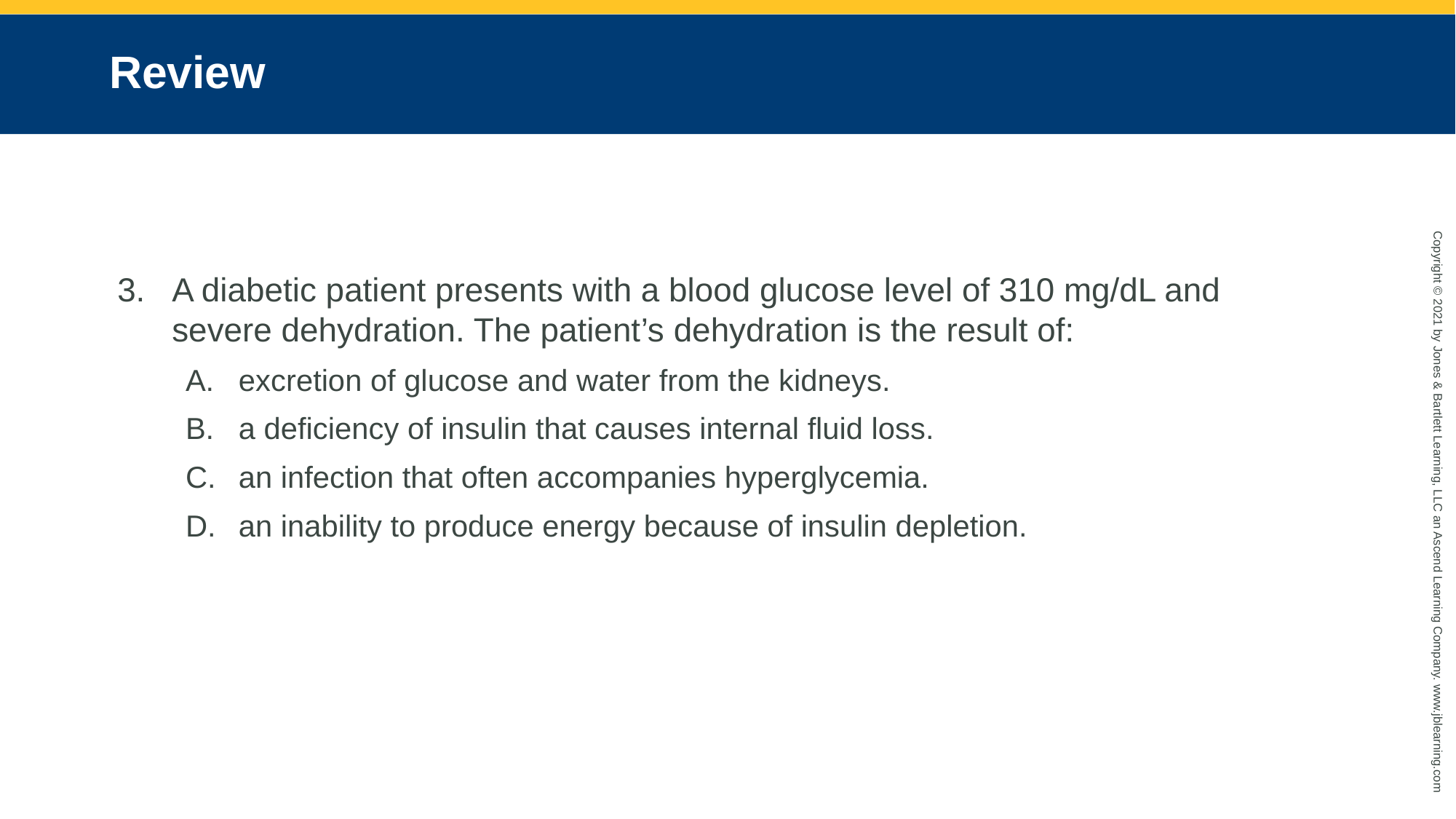

# Review
A diabetic patient presents with a blood glucose level of 310 mg/dL and severe dehydration. The patient’s dehydration is the result of:
excretion of glucose and water from the kidneys.
a deficiency of insulin that causes internal fluid loss.
an infection that often accompanies hyperglycemia.
an inability to produce energy because of insulin depletion.